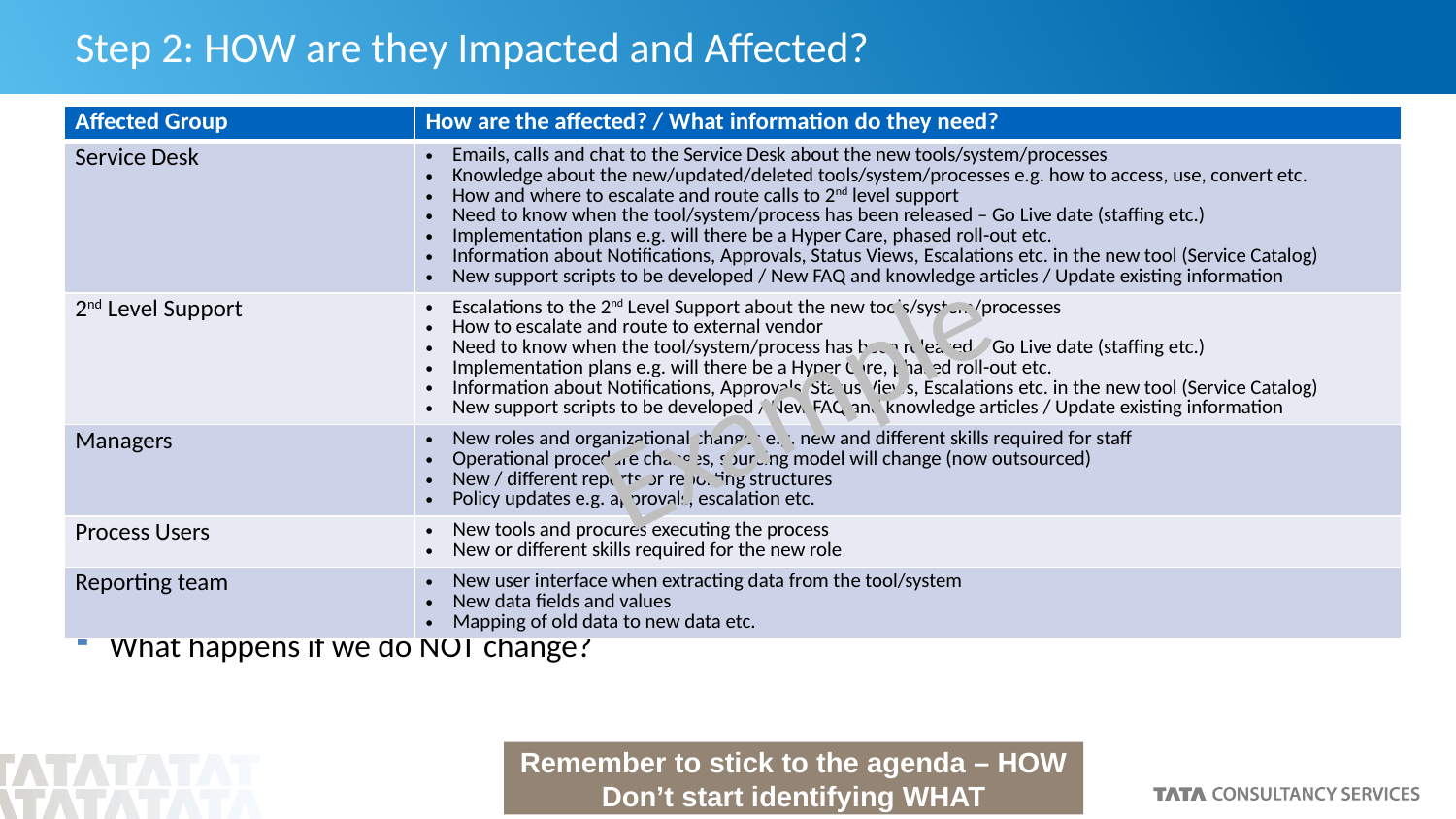

# Step 2: HOW are they Impacted and Affected?
| Affected Group | How are the affected? / What information do they need? |
| --- | --- |
| Service Desk | Emails, calls and chat to the Service Desk about the new tools/system/processes Knowledge about the new/updated/deleted tools/system/processes e.g. how to access, use, convert etc. How and where to escalate and route calls to 2nd level support Need to know when the tool/system/process has been released – Go Live date (staffing etc.) Implementation plans e.g. will there be a Hyper Care, phased roll-out etc. Information about Notifications, Approvals, Status Views, Escalations etc. in the new tool (Service Catalog) New support scripts to be developed / New FAQ and knowledge articles / Update existing information |
| 2nd Level Support | Escalations to the 2nd Level Support about the new tools/system/processes How to escalate and route to external vendor Need to know when the tool/system/process has been released – Go Live date (staffing etc.) Implementation plans e.g. will there be a Hyper Care, phased roll-out etc. Information about Notifications, Approvals, Status Views, Escalations etc. in the new tool (Service Catalog) New support scripts to be developed / New FAQ and knowledge articles / Update existing information |
| Managers | New roles and organizational changes e.g. new and different skills required for staff Operational procedure changes, sourcing model will change (now outsourced) New / different reports or reporting structures Policy updates e.g. approvals, escalation etc. |
| Process Users | New tools and procures executing the process New or different skills required for the new role |
| Reporting team | New user interface when extracting data from the tool/system New data fields and values Mapping of old data to new data etc. |
Ask the following questions for each of the affected groups identified

What is changing for this group? What will be different?
What is not changing for this group? What will be the same?
What is driving the change, why are we changing?
What is the Vision for the Enterprise / BU / Group?
What does success look like for this Enterprise / BU / Group?
WIIFM? (most likely different for each of the groups)
Who is going to lose / gain what?
What happens if we do NOT change?

Example
Remember to stick to the agenda – HOW Don’t start identifying WHAT